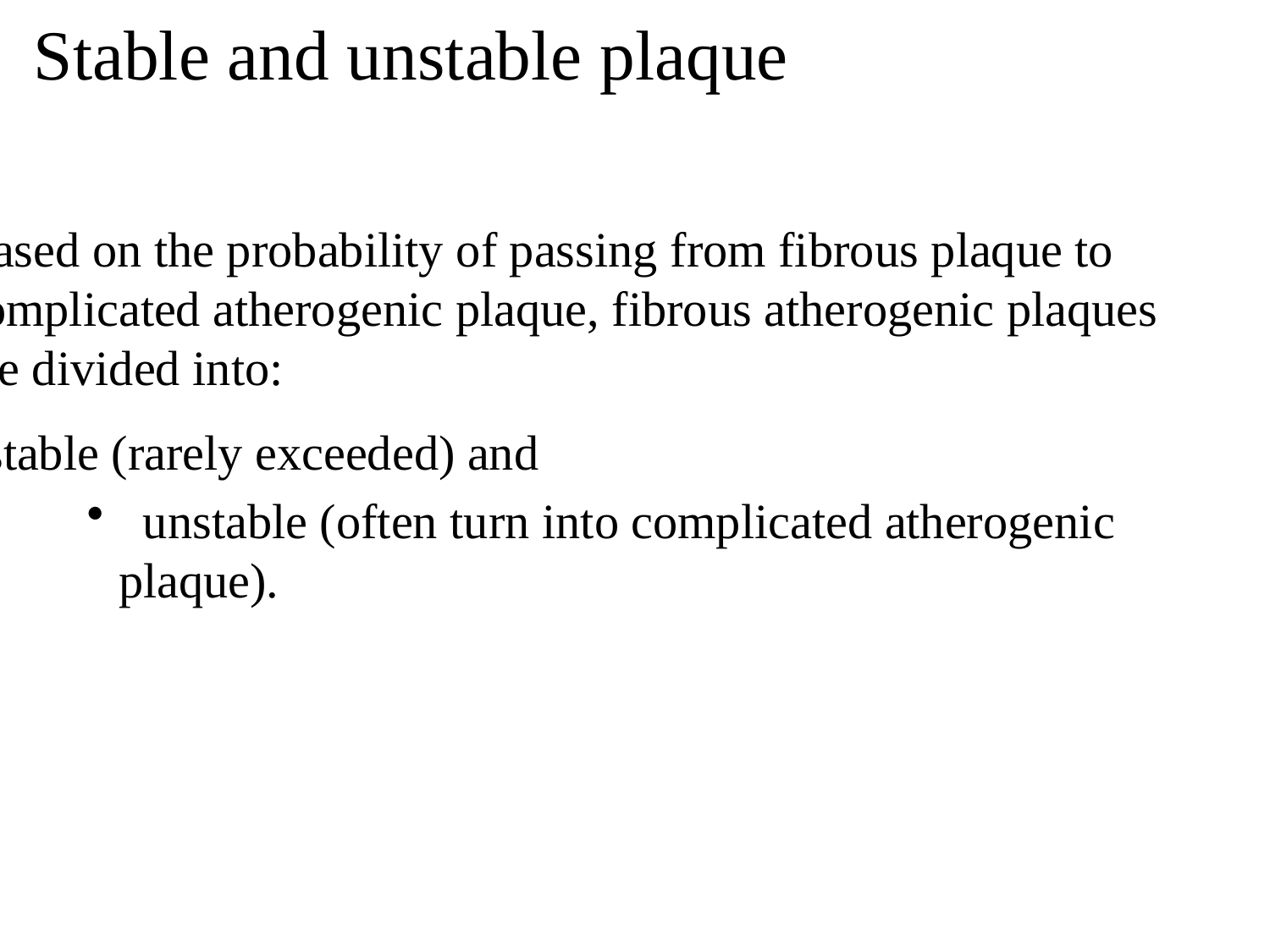

# Stable and unstable plaque

Based on the probability of passing from fibrous plaque to complicated atherogenic plaque, fibrous atherogenic plaques are divided into:
  stable (rarely exceeded) and
  unstable (often turn into complicated atherogenic plaque).